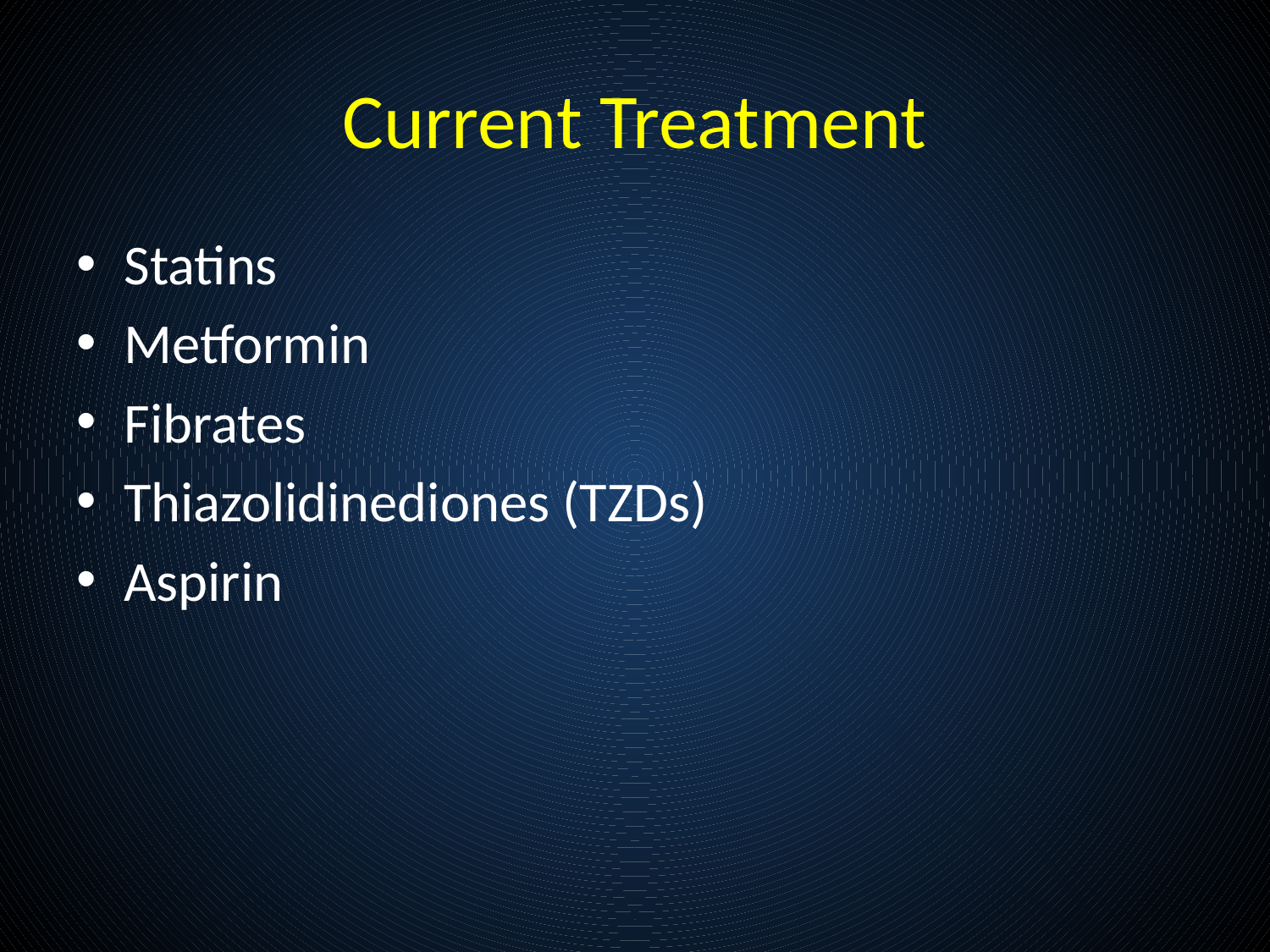

# Current Treatment
Statins
Metformin
Fibrates
Thiazolidinediones (TZDs)
Aspirin